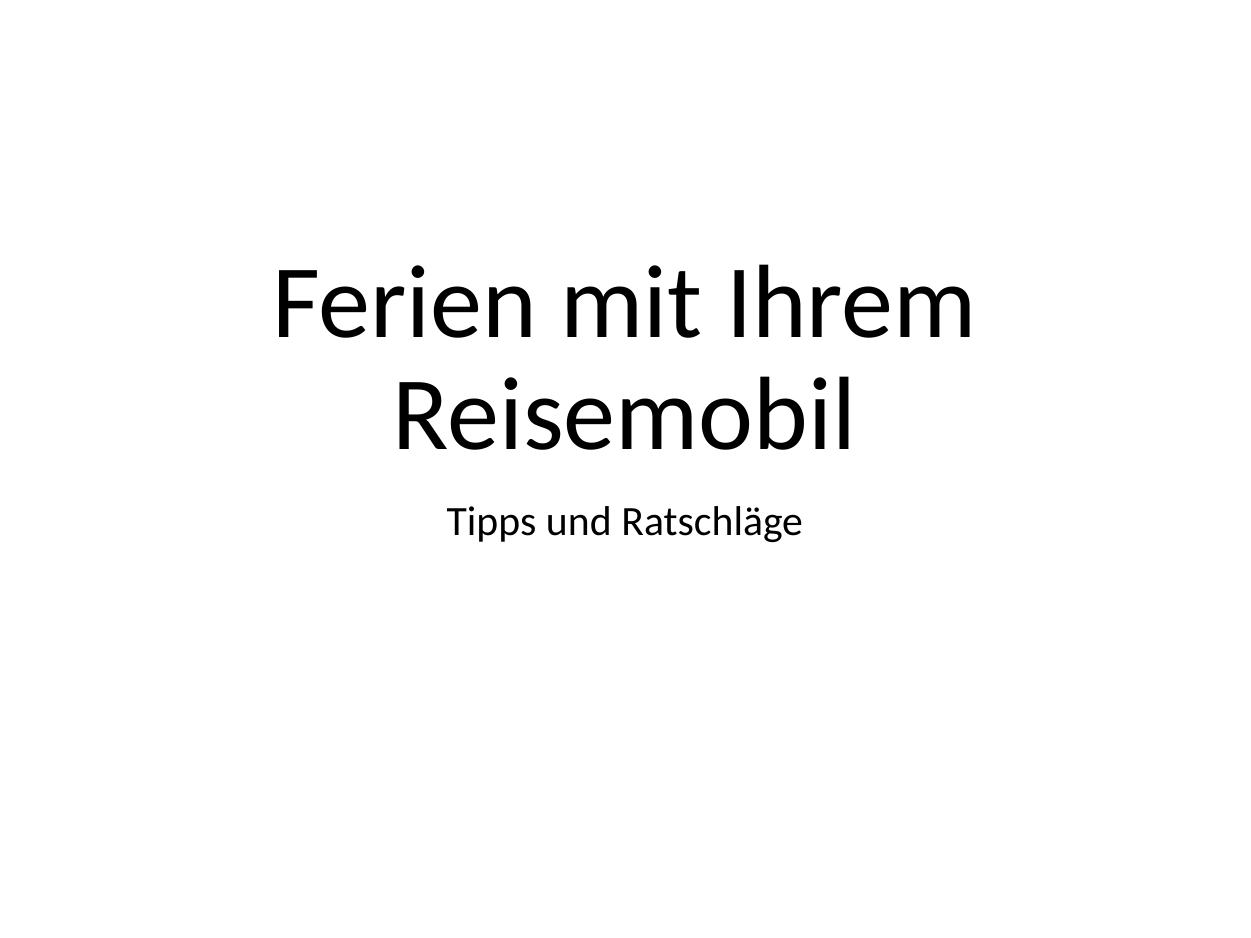

# Ferien mit Ihrem Reisemobil
Tipps und Ratschläge